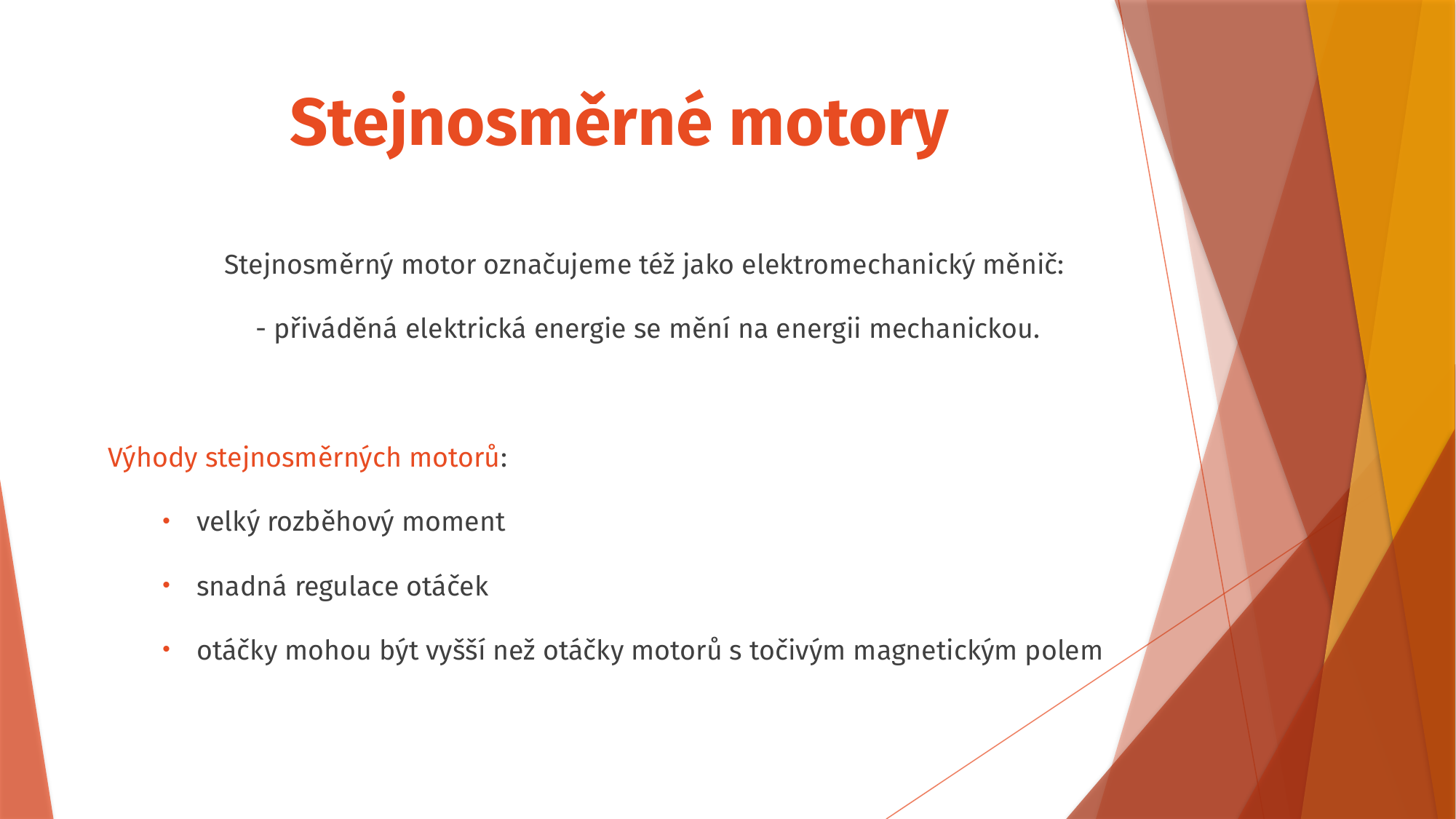

# Stejnosměrné motory
Stejnosměrný motor označujeme též jako elektromechanický měnič:
 - přiváděná elektrická energie se mění na energii mechanickou.

Výhody stejnosměrných motorů:
velký rozběhový moment
snadná regulace otáček
otáčky mohou být vyšší než otáčky motorů s točivým magnetickým polem